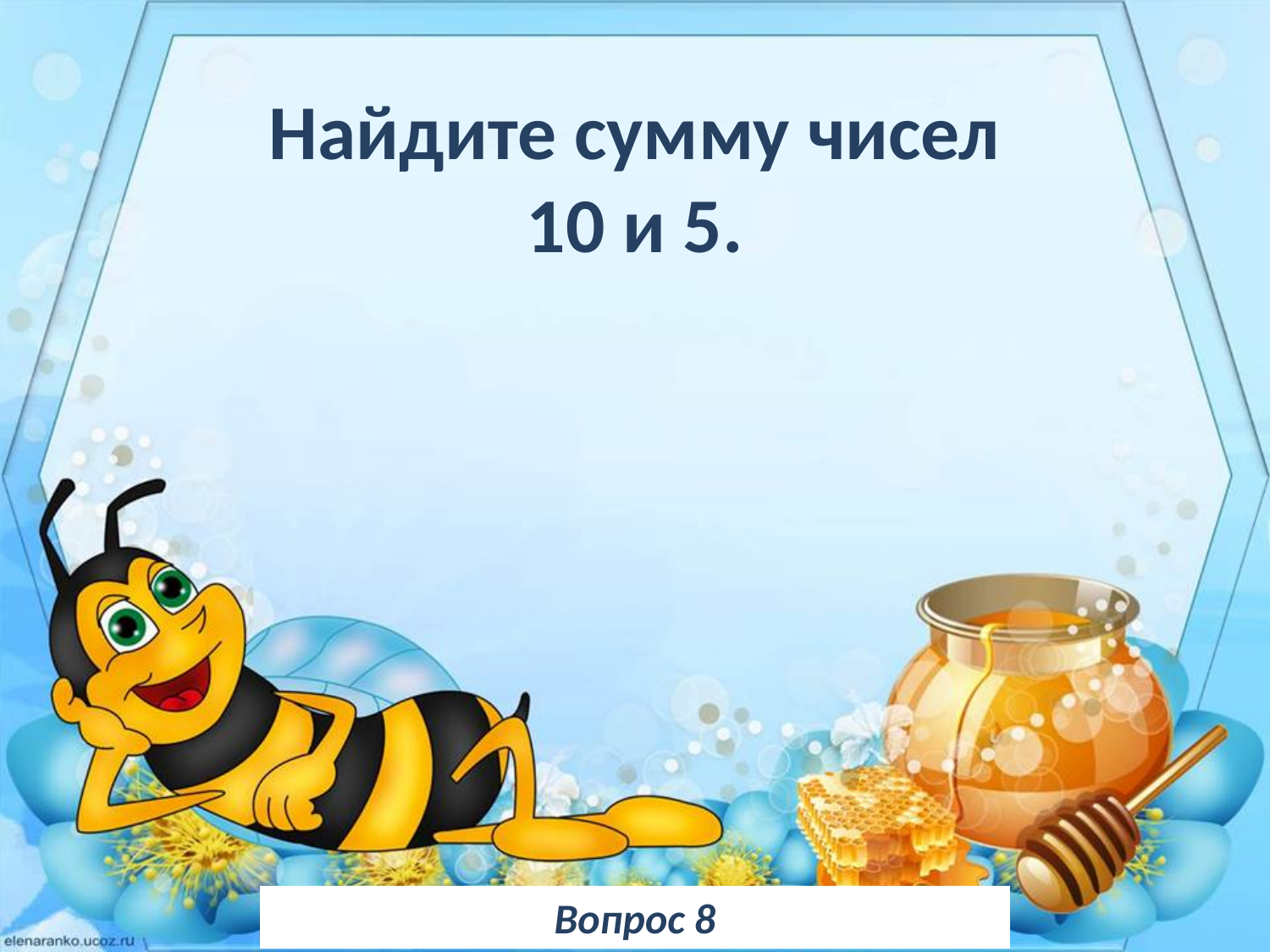

Найдите сумму чисел 10 и 5.
Вопрос 8